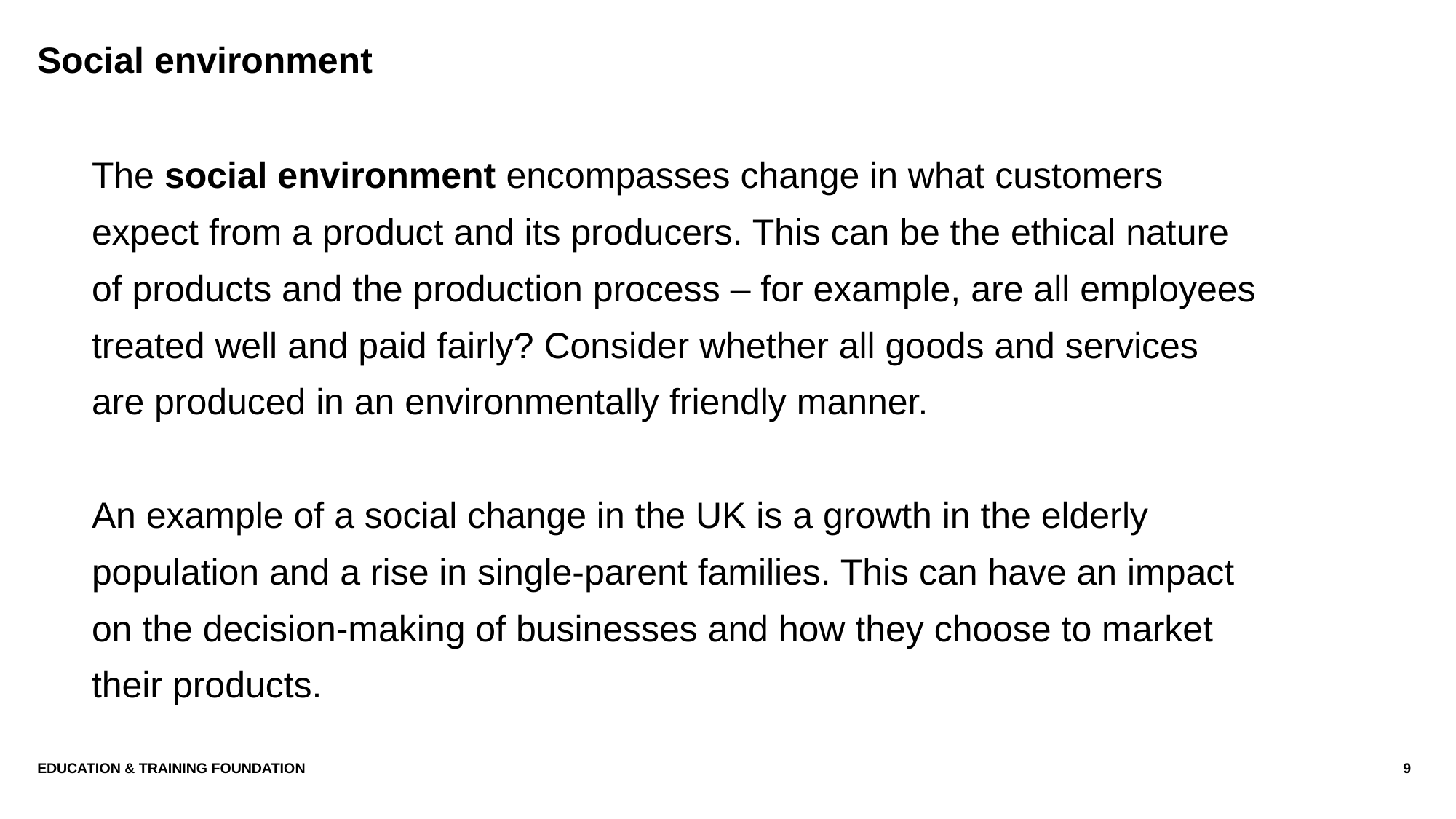

# Social environment
The social environment encompasses change in what customers expect from a product and its producers. This can be the ethical nature of products and the production process – for example, are all employees treated well and paid fairly? Consider whether all goods and services are produced in an environmentally friendly manner.

An example of a social change in the UK is a growth in the elderly population and a rise in single-parent families. This can have an impact on the decision-making of businesses and how they choose to market their products.

Education & Training Foundation
9